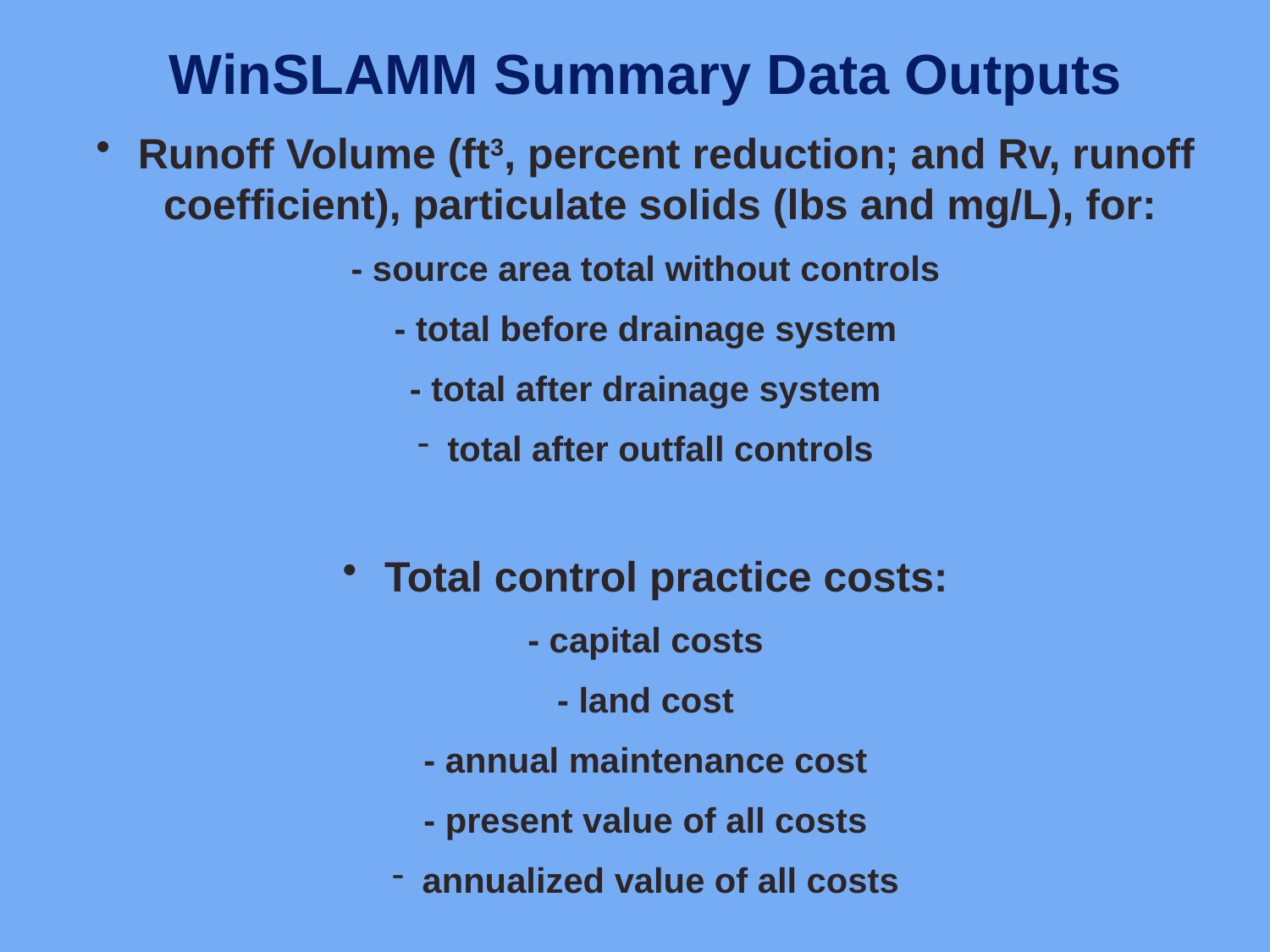

WinSLAMM Summary Data Outputs
 Runoff Volume (ft3, percent reduction; and Rv, runoff coefficient), particulate solids (lbs and mg/L), for:
- source area total without controls
- total before drainage system
- total after drainage system
total after outfall controls

 Total control practice costs:
- capital costs
- land cost
- annual maintenance cost
- present value of all costs
annualized value of all costs

 Receiving water impacts due to stormwater runoff:
- calculated Rv with and without controls
- approximate biological condition of receiving water (good, fair, or poor)
- flow duration curves (probabilities of flow rates for current model run and without controls)